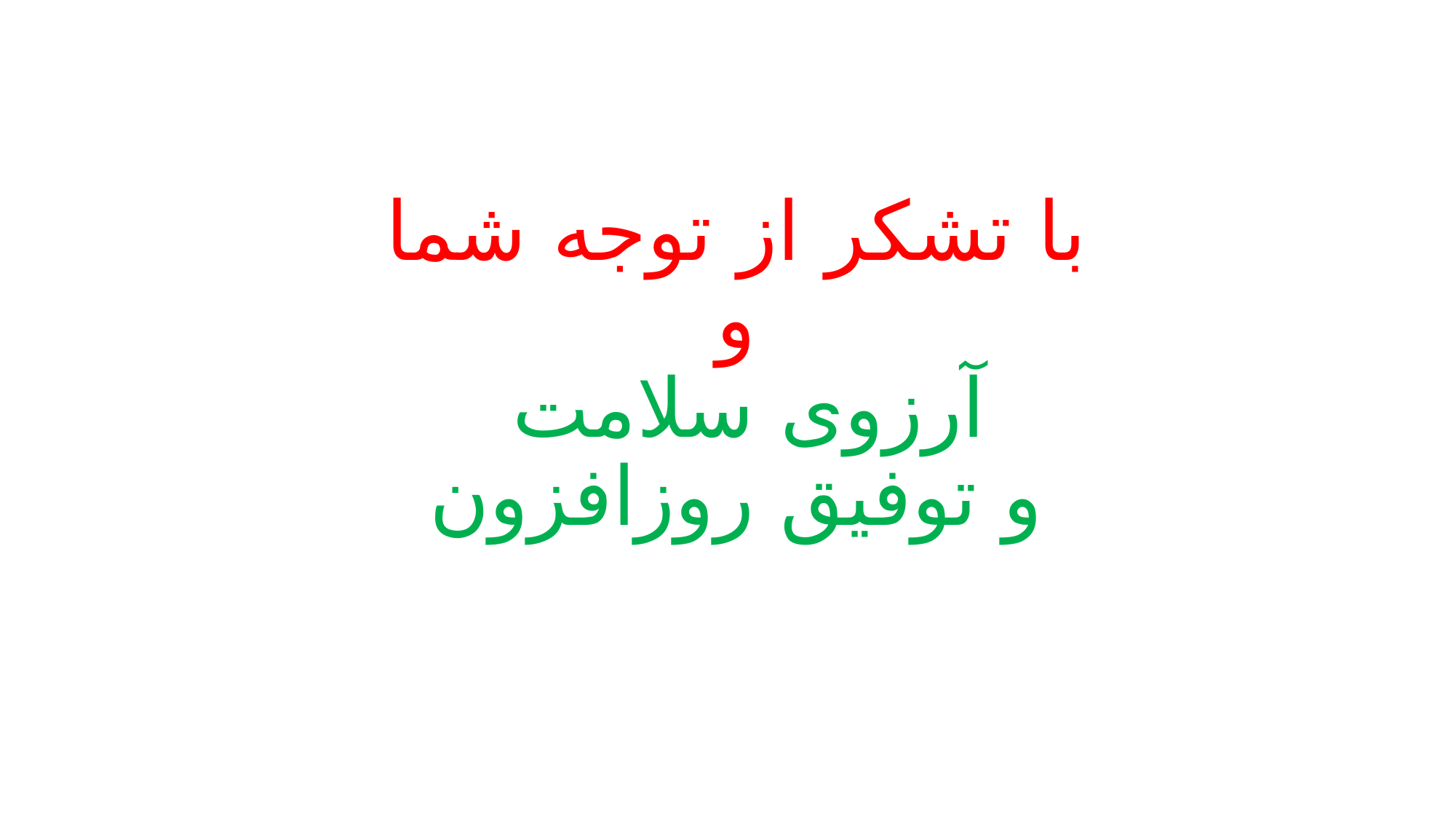

# با تشکر از توجه شما و آرزوی سلامت و توفیق روزافزون